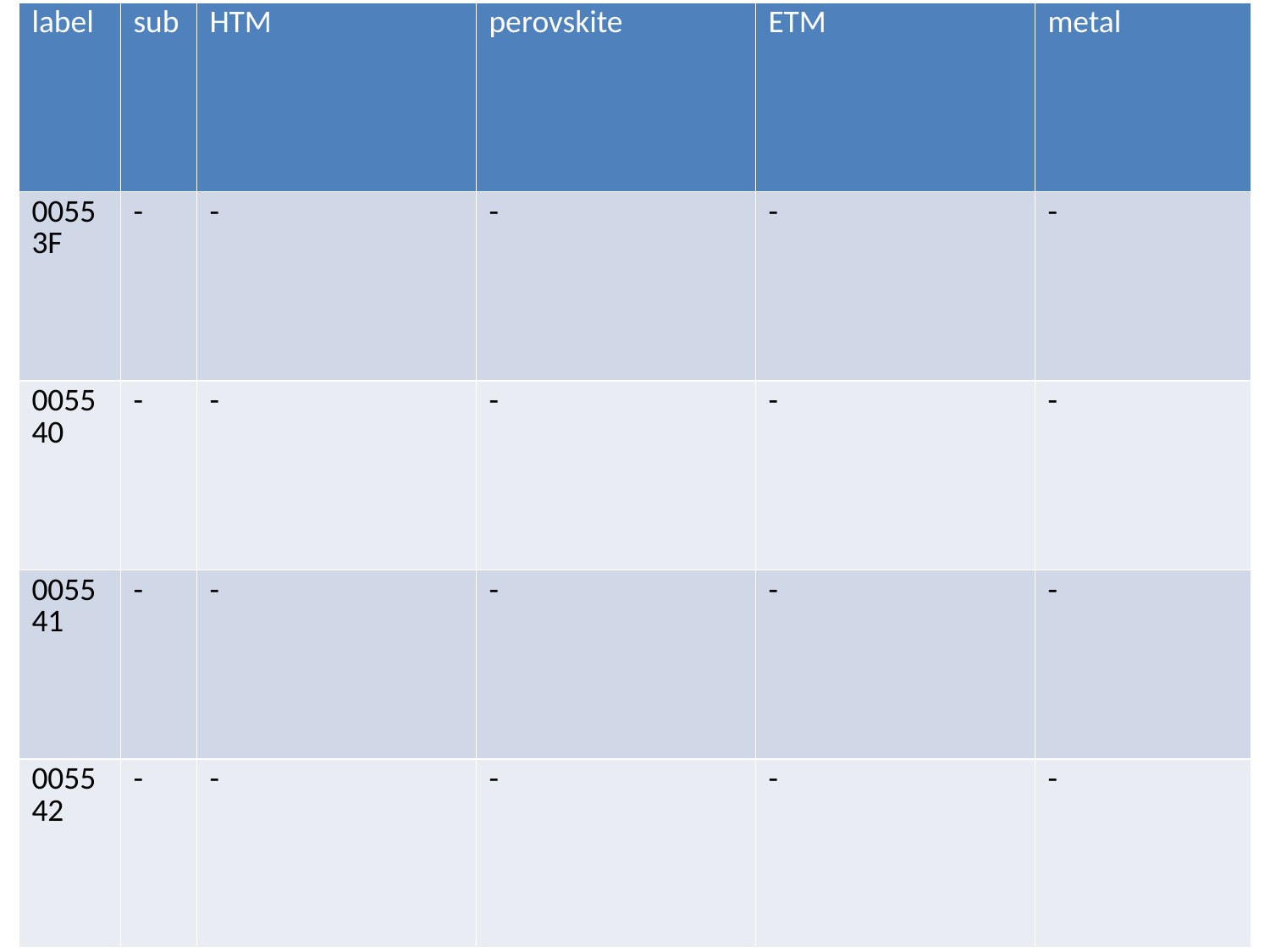

| label | sub | HTM | perovskite | ETM | metal |
| --- | --- | --- | --- | --- | --- |
| 00553F | - | - | - | - | - |
| 005540 | - | - | - | - | - |
| 005541 | - | - | - | - | - |
| 005542 | - | - | - | - | - |